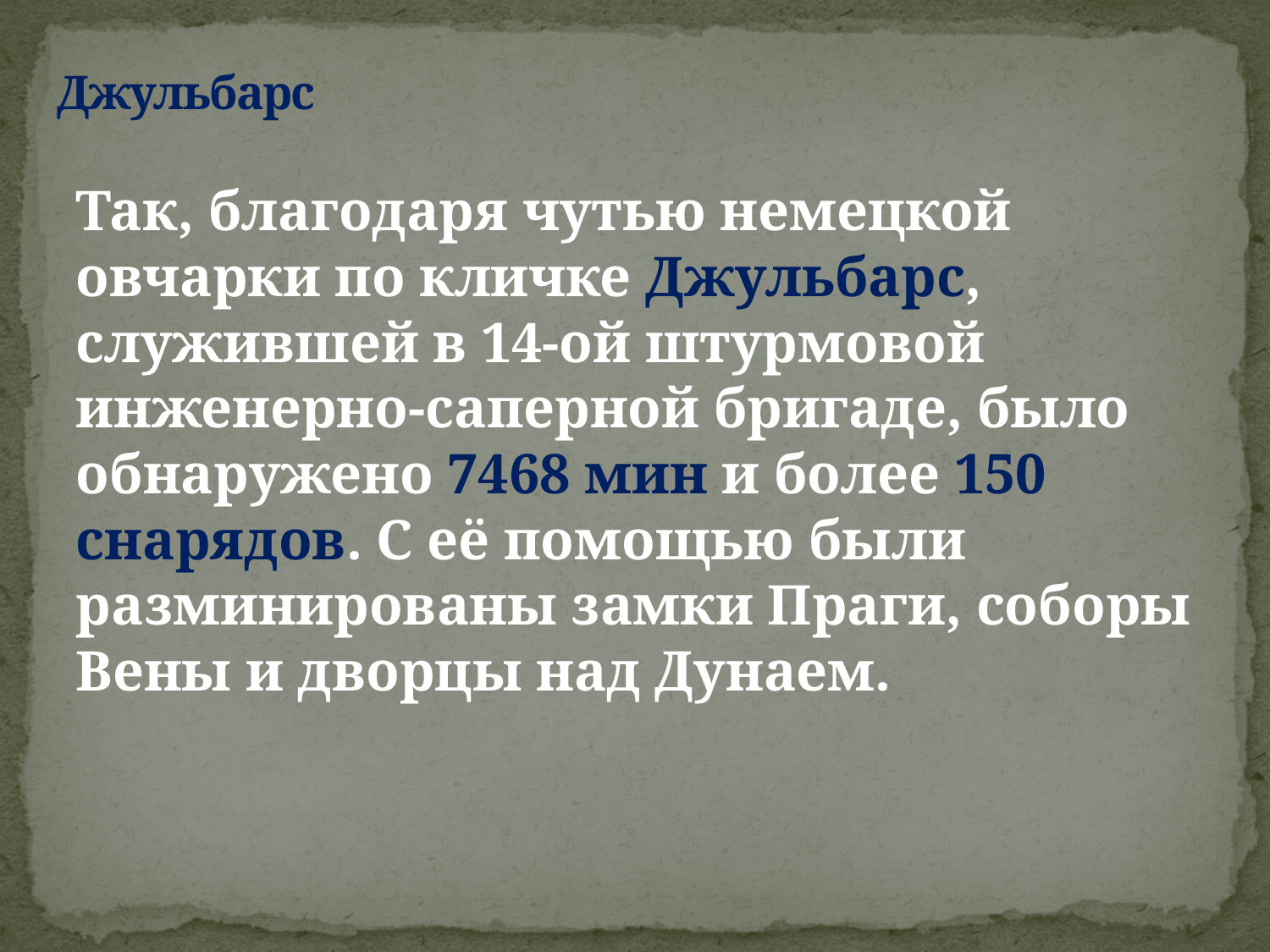

# Джульбарс
Так, благодаря чутью немецкой овчарки по кличке Джульбарс, служившей в 14-ой штурмовой инженерно-саперной бригаде, было обнаружено 7468 мин и более 150 снарядов. С её помощью были разминированы замки Праги, соборы Вены и дворцы над Дунаем.